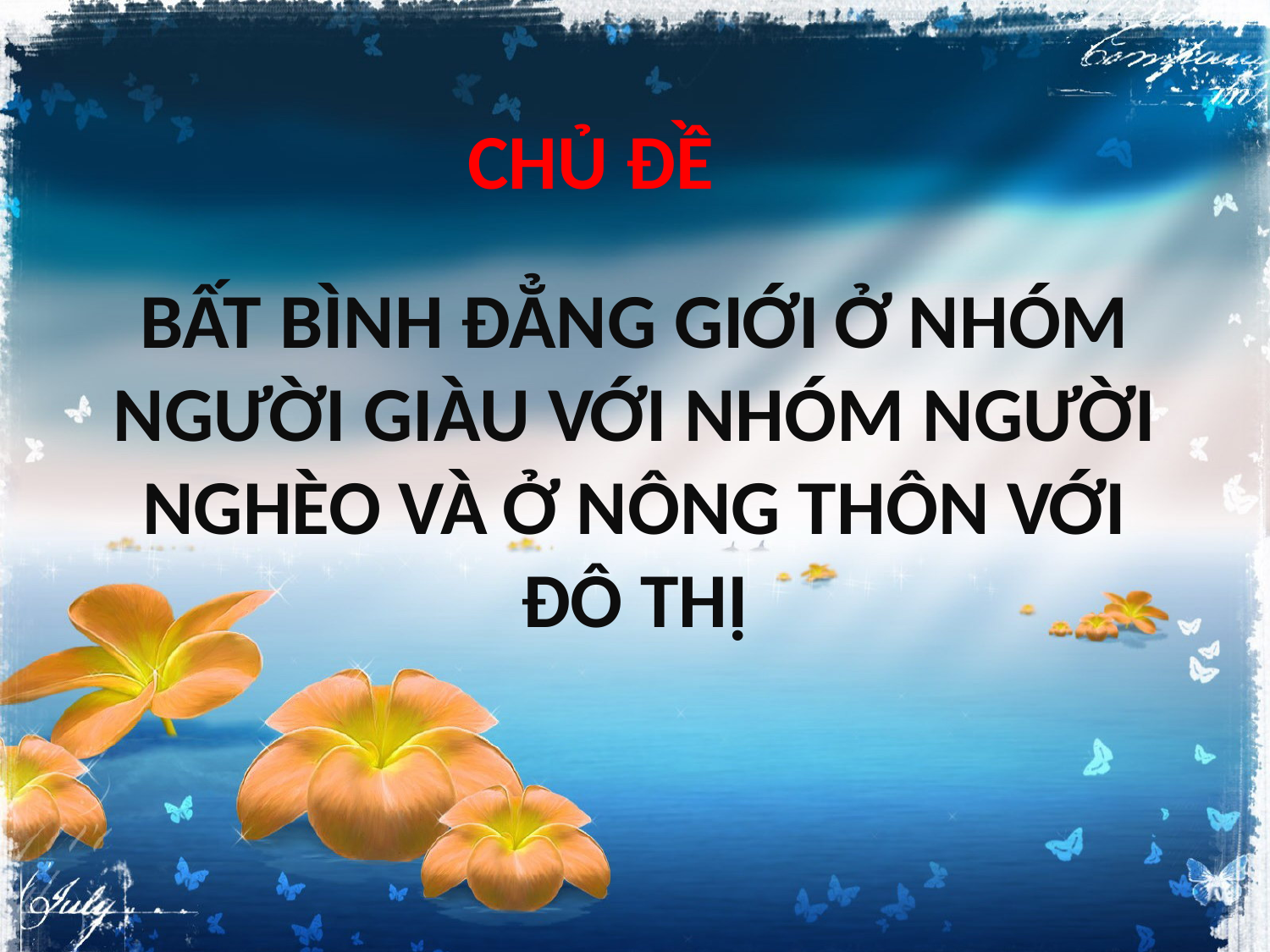

CHỦ ĐỀ
BẤT BÌNH ĐẲNG GIỚI Ở NHÓM NGƯỜI GIÀU VỚI NHÓM NGƯỜI NGHÈO VÀ Ở NÔNG THÔN VỚI ĐÔ THỊ